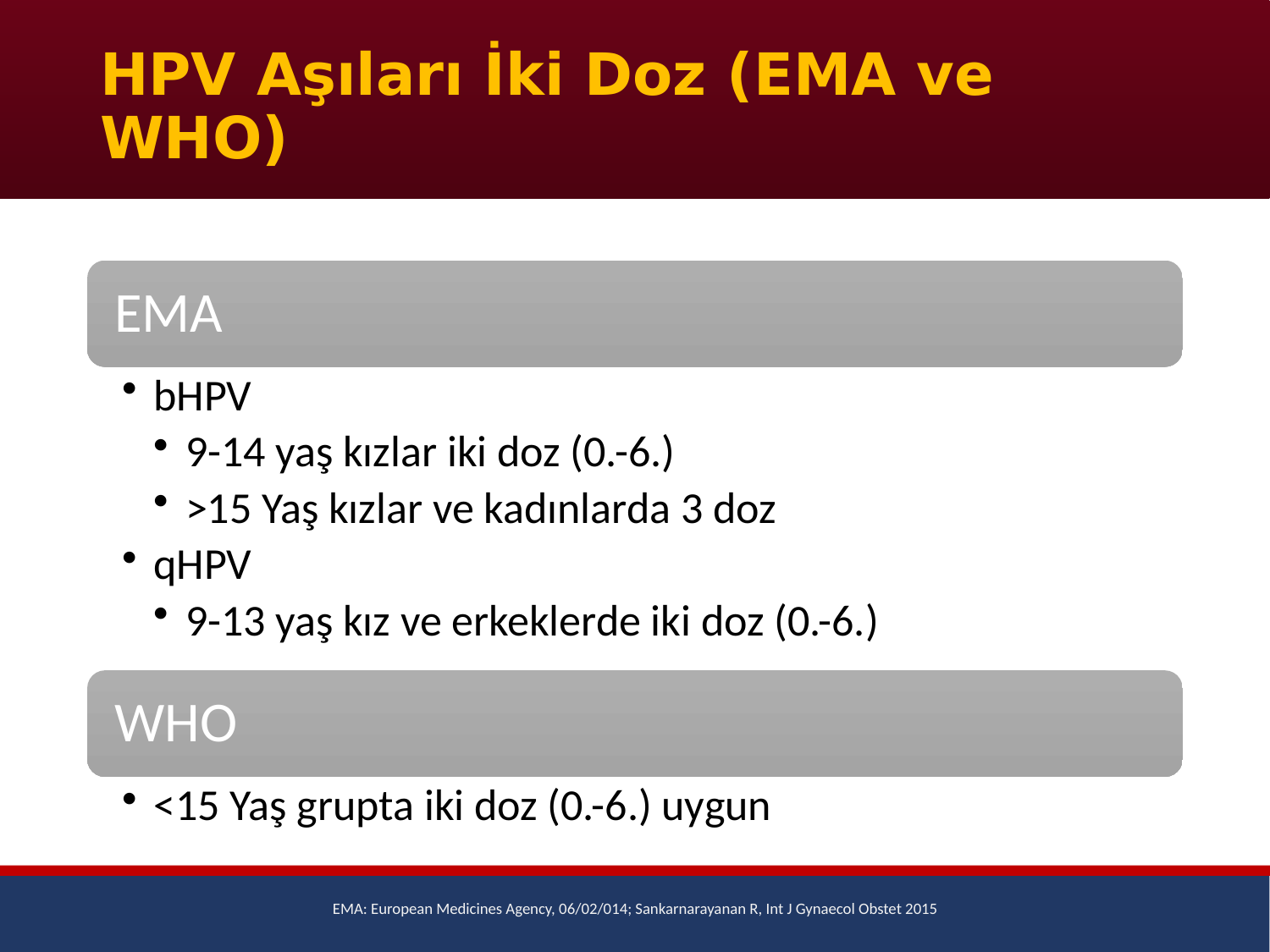

# HPV Aşıları İki Doz (EMA ve WHO)
EMA
bHPV
9-14 yaş kızlar iki doz (0.-6.)
>15 Yaş kızlar ve kadınlarda 3 doz
qHPV
9-13 yaş kız ve erkeklerde iki doz (0.-6.)
WHO
<15 Yaş grupta iki doz (0.-6.) uygun
EMA: European Medicines Agency, 06/02/014; Sankarnarayanan R, Int J Gynaecol Obstet 2015